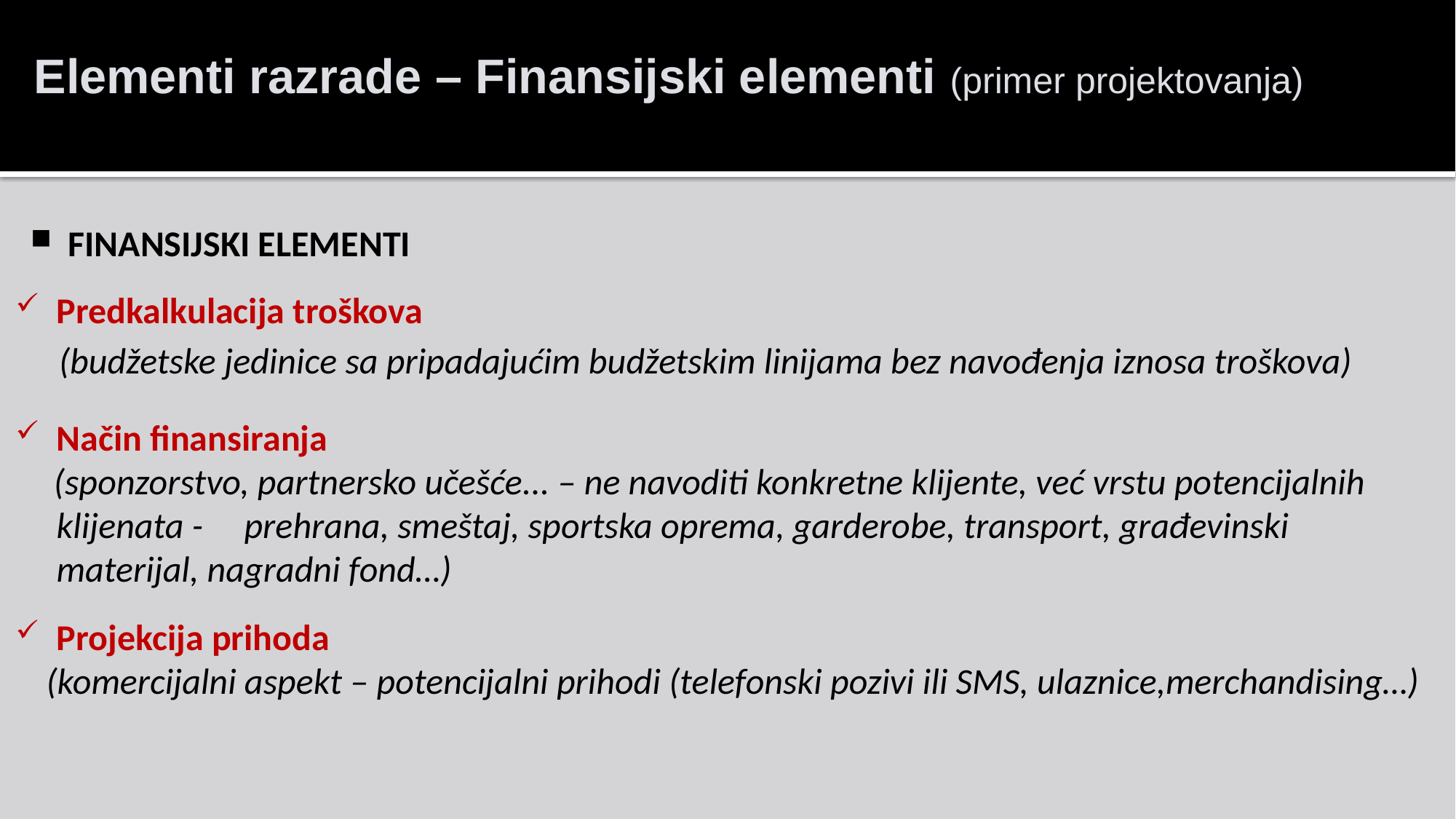

Elementi razrade – Finansijski elementi (primer projektovanja)

FINANSIJSKI ELEMENTI

Predkalkulacija troškova
       (budžetske jedinice sa pripadajućim budžetskim linijama bez navođenja iznosa troškova)

Način finansiranja
    (sponzorstvo, partnersko učešće... – ne navoditi konkretne klijente, već vrstu potencijalnih  klijenata -     prehrana, smeštaj, sportska oprema, garderobe, transport, građevinski materijal, nagradni fond…)

Projekcija prihoda
   (komercijalni aspekt – potencijalni prihodi (telefonski pozivi ili SMS, ulaznice,merchandising…)